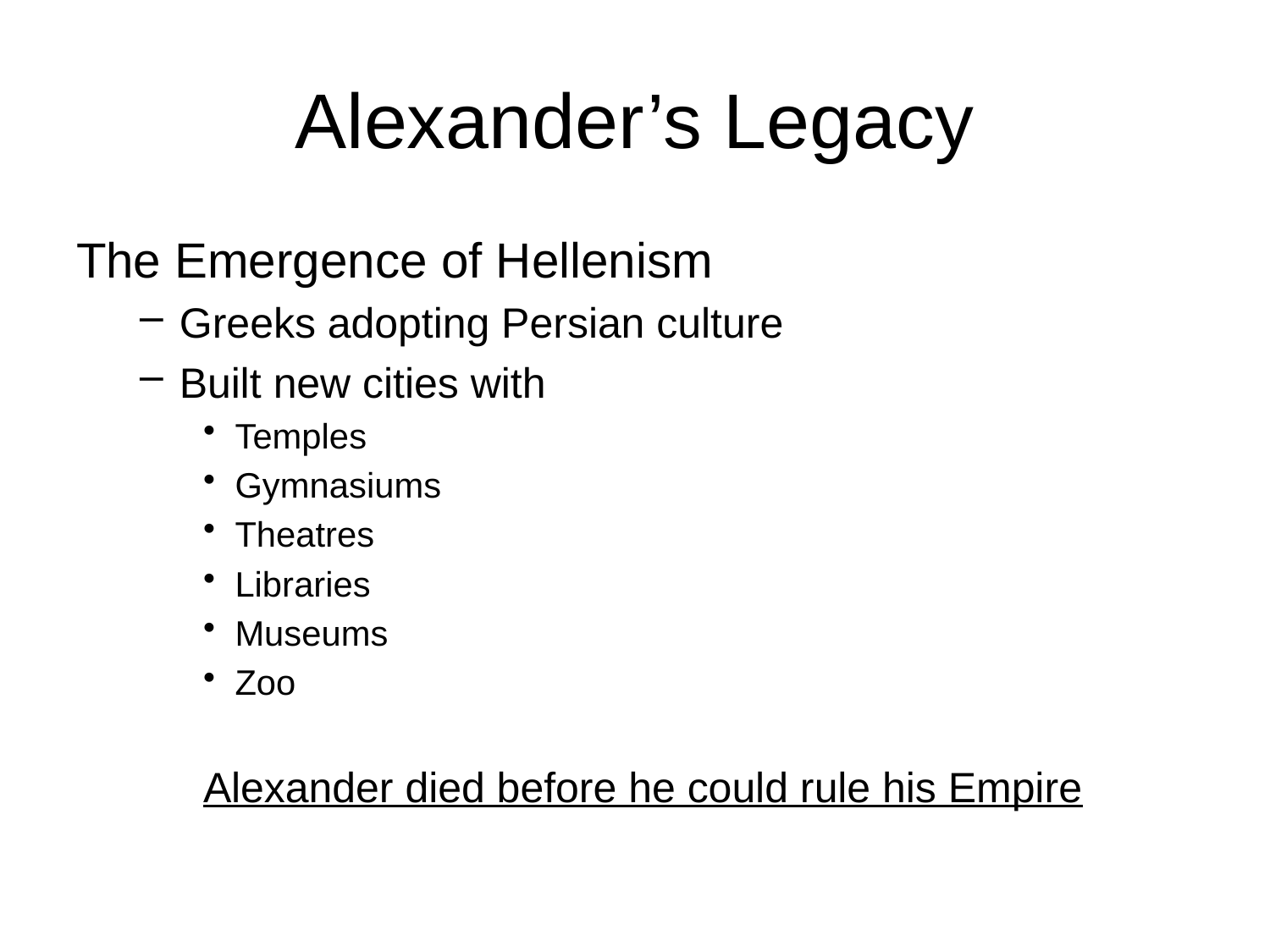

# Alexander’s Legacy
The Emergence of Hellenism
Greeks adopting Persian culture
Built new cities with
Temples
Gymnasiums
Theatres
Libraries
Museums
Zoo

Alexander died before he could rule his Empire